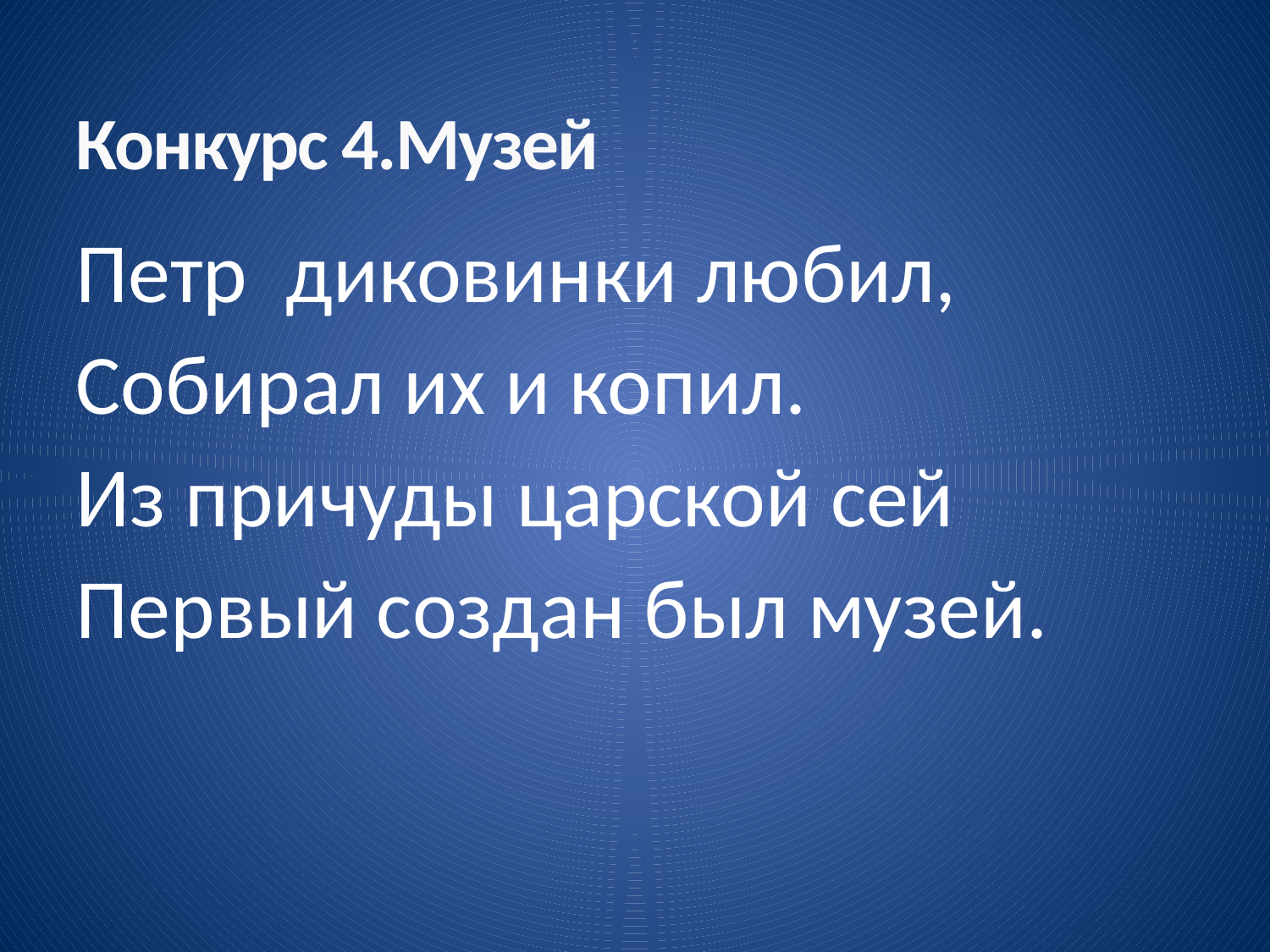

# Конкурс 4.Музей
Петр  диковинки любил,
Собирал их и копил.
Из причуды царской сей
Первый создан был музей.